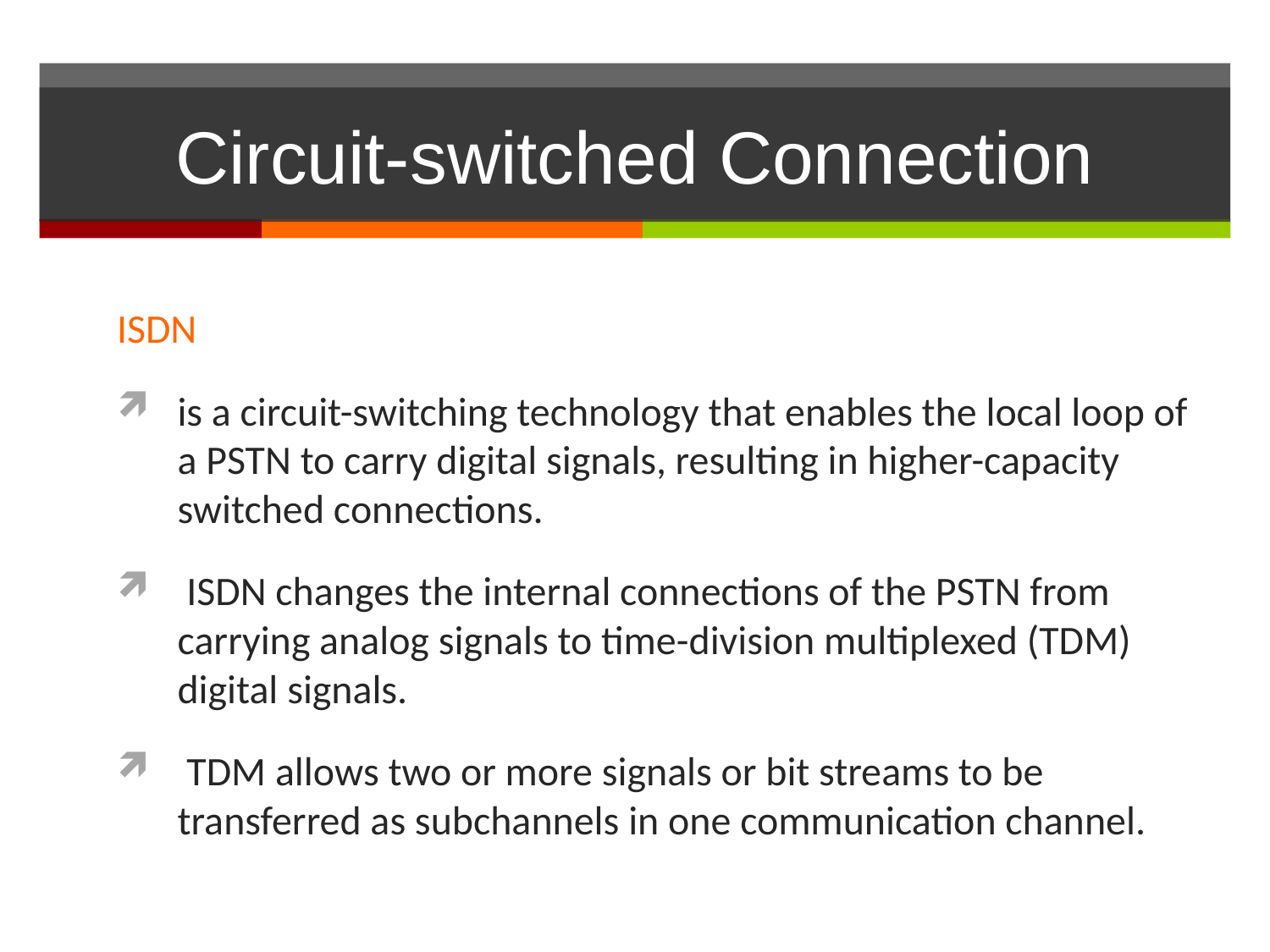

# Circuit-switched Connection
ISDN
is a circuit-switching technology that enables the local loop of a PSTN to carry digital signals, resulting in higher-capacity switched connections.
 ISDN changes the internal connections of the PSTN from carrying analog signals to time-division multiplexed (TDM) digital signals.
 TDM allows two or more signals or bit streams to be transferred as subchannels in one communication channel.